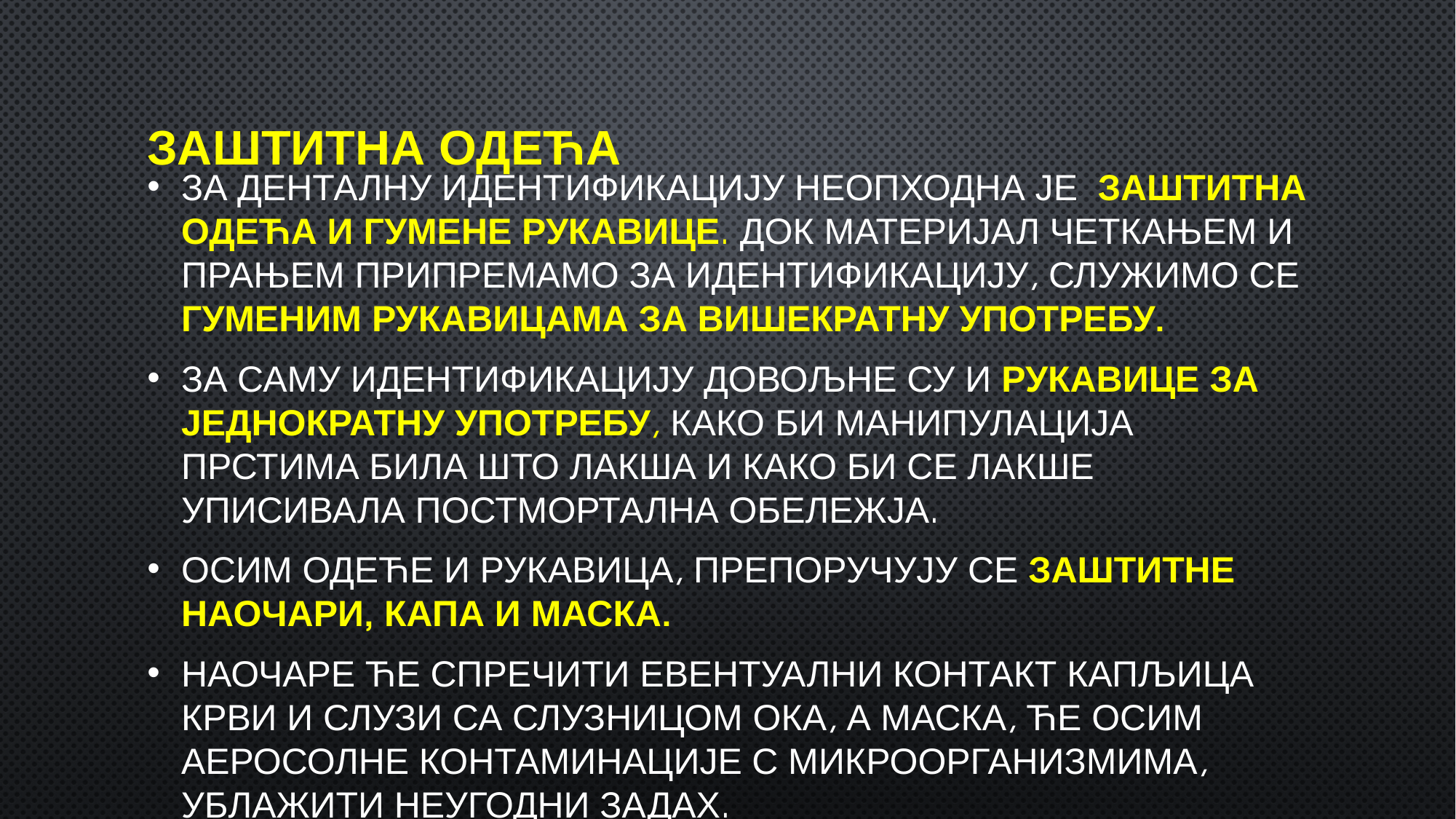

# Заштитна одећа
За денталну идентификацију неопходна је  заштитна одећа и гумене рукавице. Док материјал четкањем и прањем припремамо за идентификацију, служимо се гуменим рукавицама за вишекратну употребу.
За саму идентификацију довољне су и рукавице за једнократну употребу, како би манипулација прстима била што лакша и како би се лакше уписивала постмортална обележја.
Осим одеће и рукавица, препоручују се заштитне наочари, капа и маска.
Наочаре ће спречити евентуални контакт капљица крви и слузи са слузницом ока, а маска, ће осим аеросолне контаминације с микроорганизмима, ублажити неугодни задах.